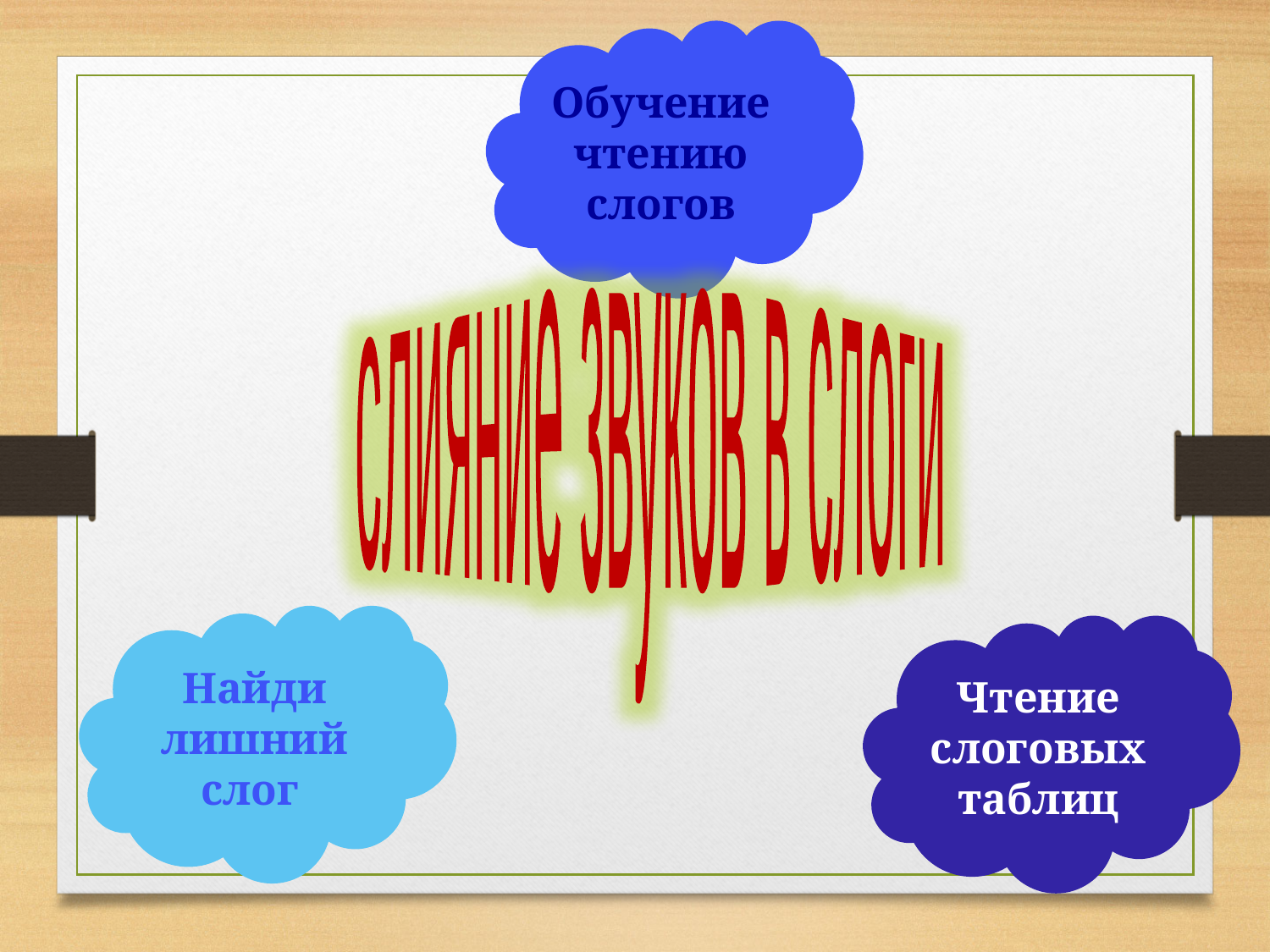

Обучение чтению слогов
 слияние звуков в слоги
Найди лишний слог
Чтение слоговых таблиц